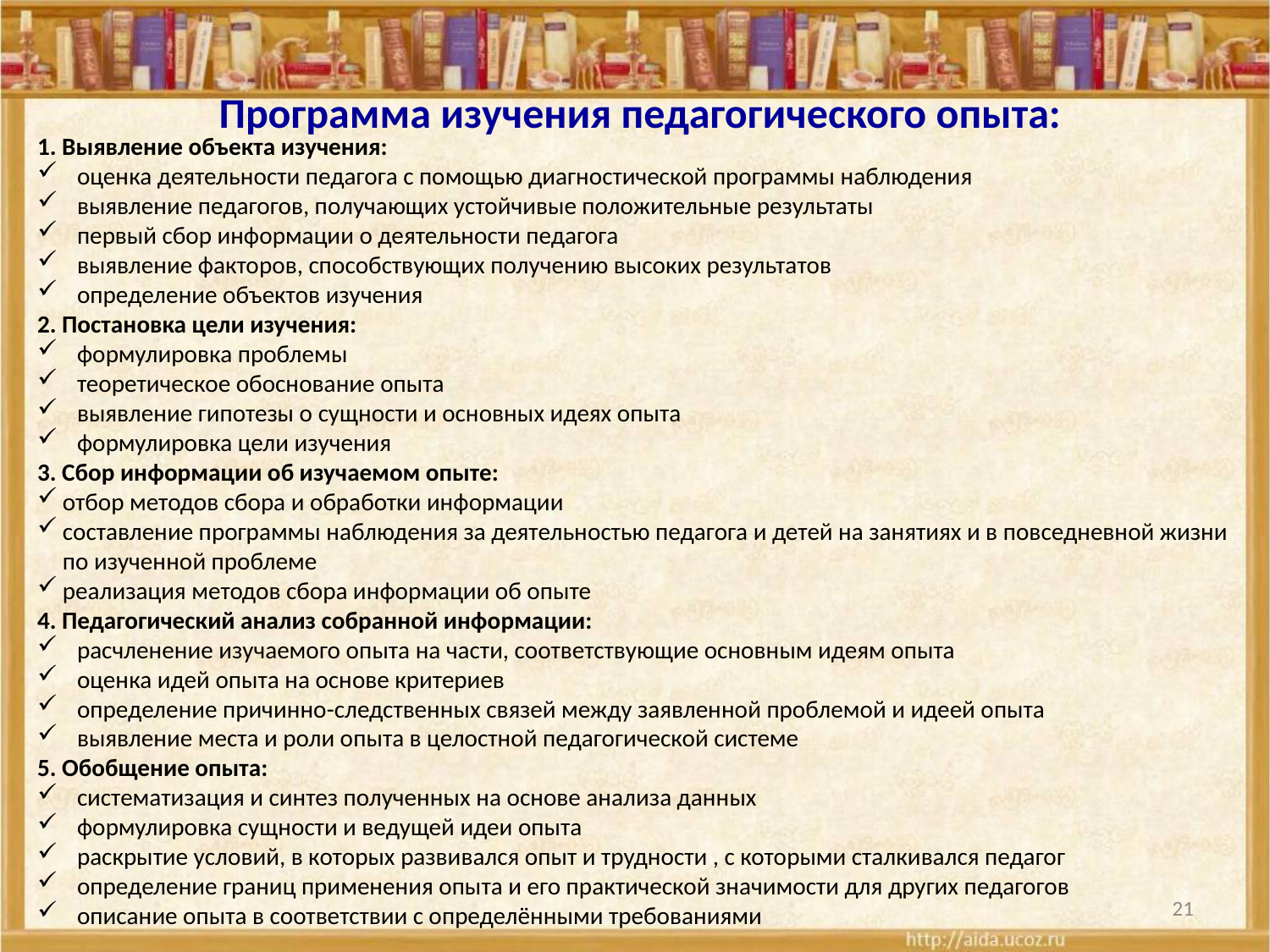

Программа изучения педагогического опыта:
1. Выявление объекта изучения:
оценка деятельности педагога с помощью диагностической программы наблюдения
выявление педагогов, получающих устойчивые положительные результаты
первый сбор информации о деятельности педагога
выявление факторов, способствующих получению высоких результатов
определение объектов изучения
2. Постановка цели изучения:
формулировка проблемы
теоретическое обоснование опыта
выявление гипотезы о сущности и основных идеях опыта
формулировка цели изучения
3. Сбор информации об изучаемом опыте:
отбор методов сбора и обработки информации
составление программы наблюдения за деятельностью педагога и детей на занятиях и в повседневной жизни по изученной проблеме
реализация методов сбора информации об опыте
4. Педагогический анализ собранной информации:
расчленение изучаемого опыта на части, соответствующие основным идеям опыта
оценка идей опыта на основе критериев
определение причинно-следственных связей между заявленной проблемой и идеей опыта
выявление места и роли опыта в целостной педагогической системе
5. Обобщение опыта:
систематизация и синтез полученных на основе анализа данных
формулировка сущности и ведущей идеи опыта
раскрытие условий, в которых развивался опыт и трудности , с которыми сталкивался педагог
определение границ применения опыта и его практической значимости для других педагогов
описание опыта в соответствии с определёнными требованиями
21